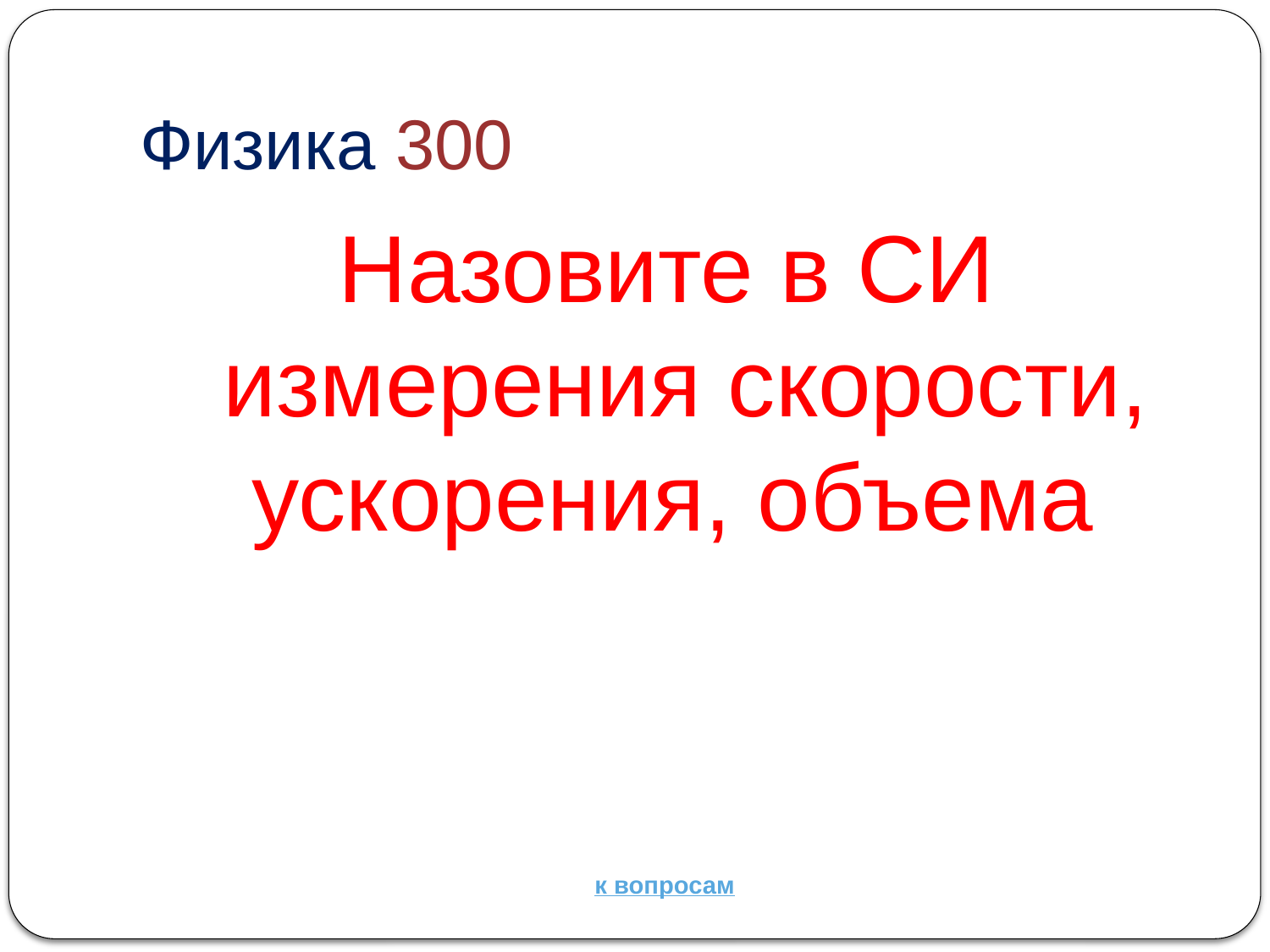

# Физика 300
Назовите в СИ измерения скорости, ускорения, объема
к вопросам